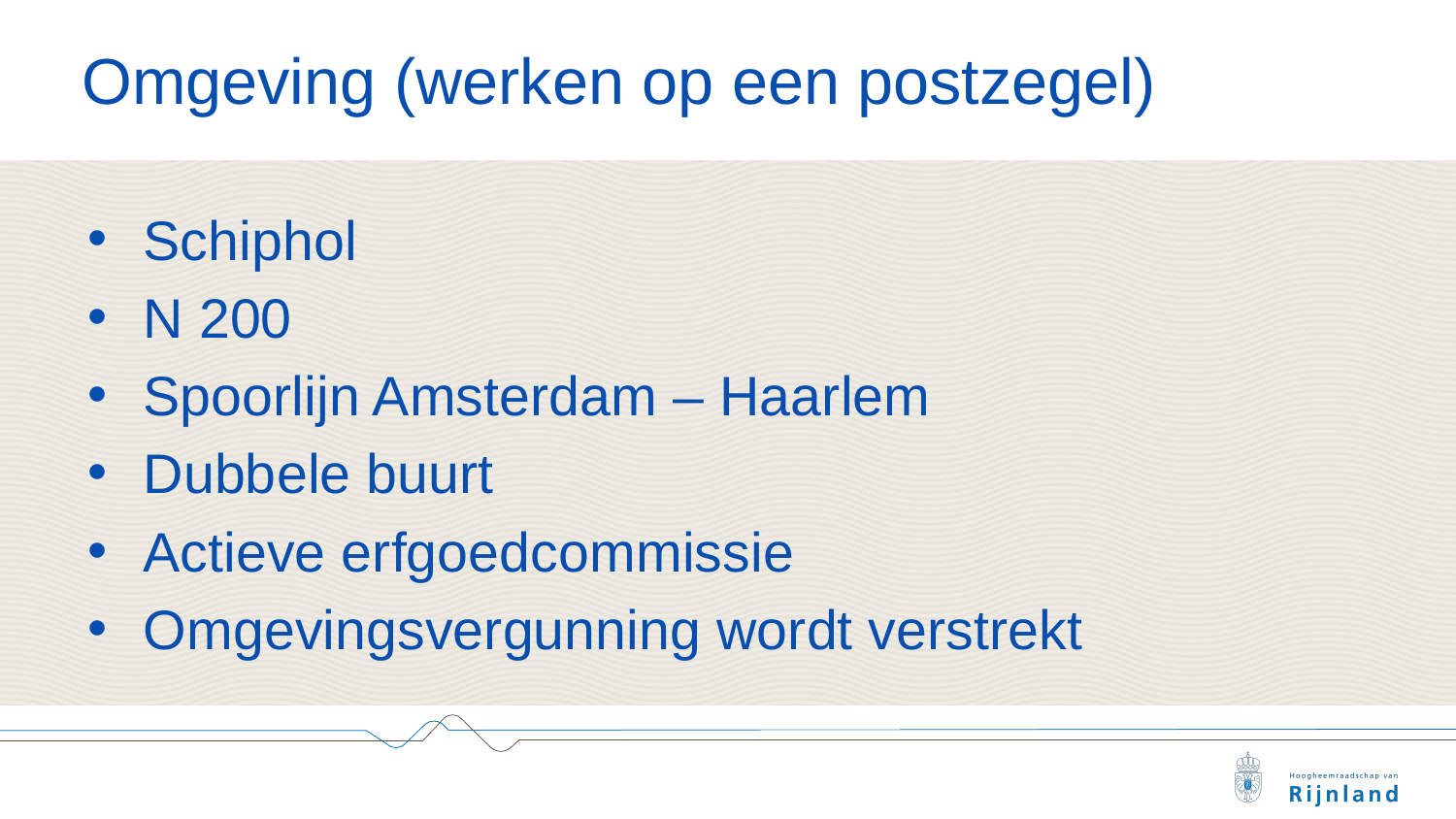

Omgeving (werken op een postzegel)
Schiphol
N 200
Spoorlijn Amsterdam – Haarlem
Dubbele buurt
Actieve erfgoedcommissie
Omgevingsvergunning wordt verstrekt